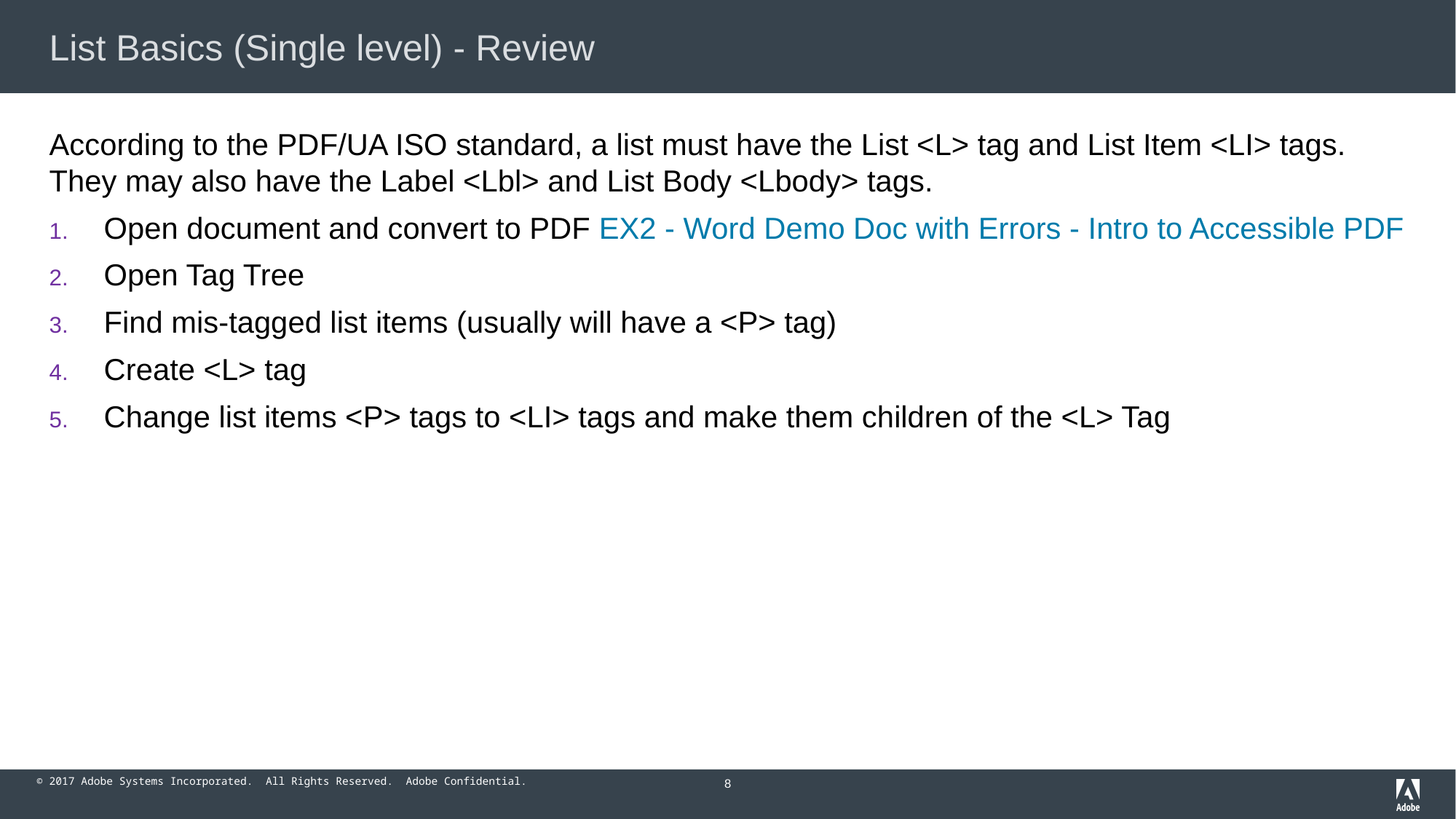

# List Basics (Single level) - Review
According to the PDF/UA ISO standard, a list must have the List <L> tag and List Item <LI> tags. They may also have the Label <Lbl> and List Body <Lbody> tags.
Open document and convert to PDF EX2 - Word Demo Doc with Errors - Intro to Accessible PDF
Open Tag Tree
Find mis-tagged list items (usually will have a <P> tag)
Create <L> tag
Change list items <P> tags to <LI> tags and make them children of the <L> Tag
8